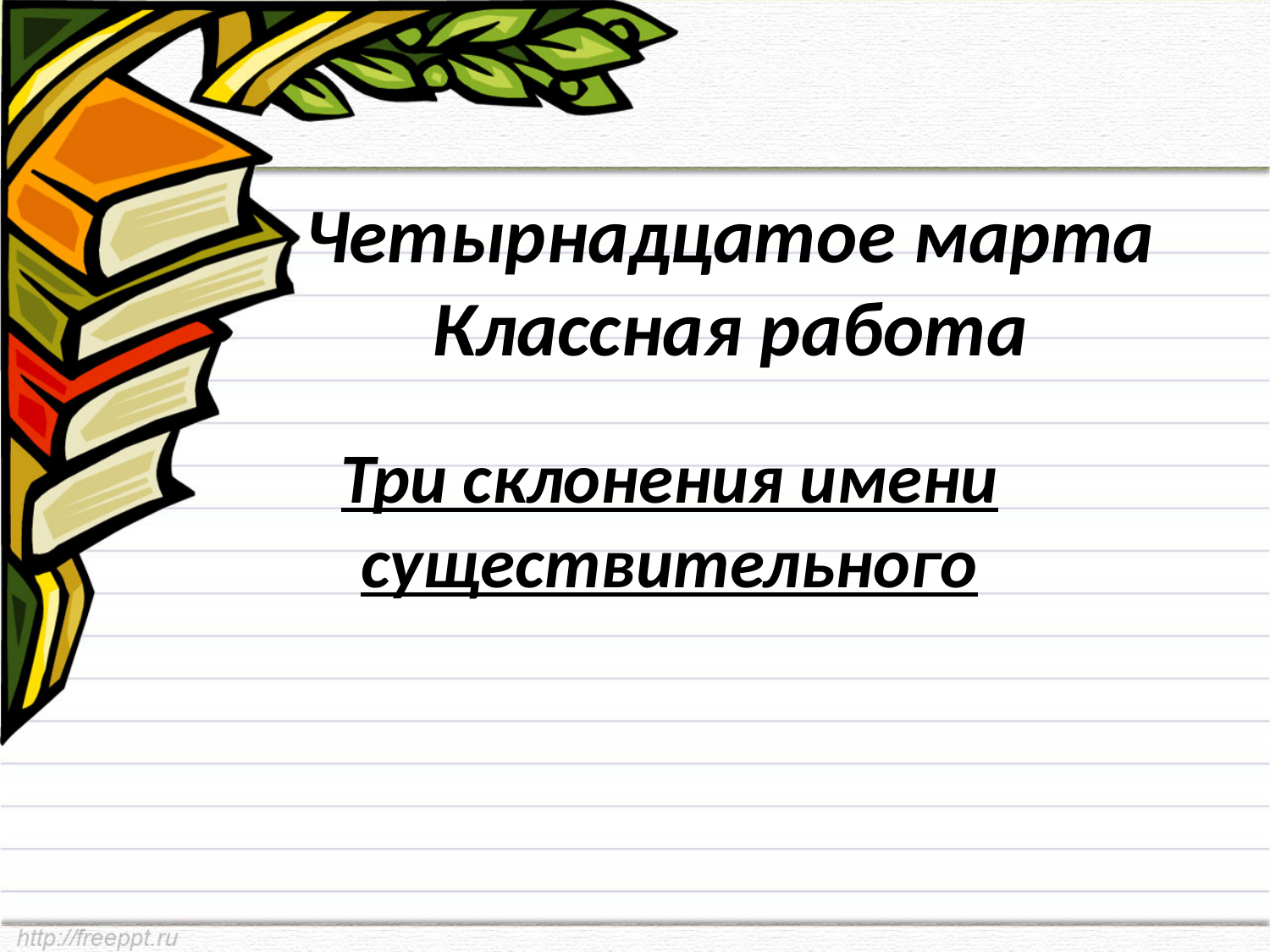

# Четырнадцатое марта Классная работа
Три склонения имени существительного